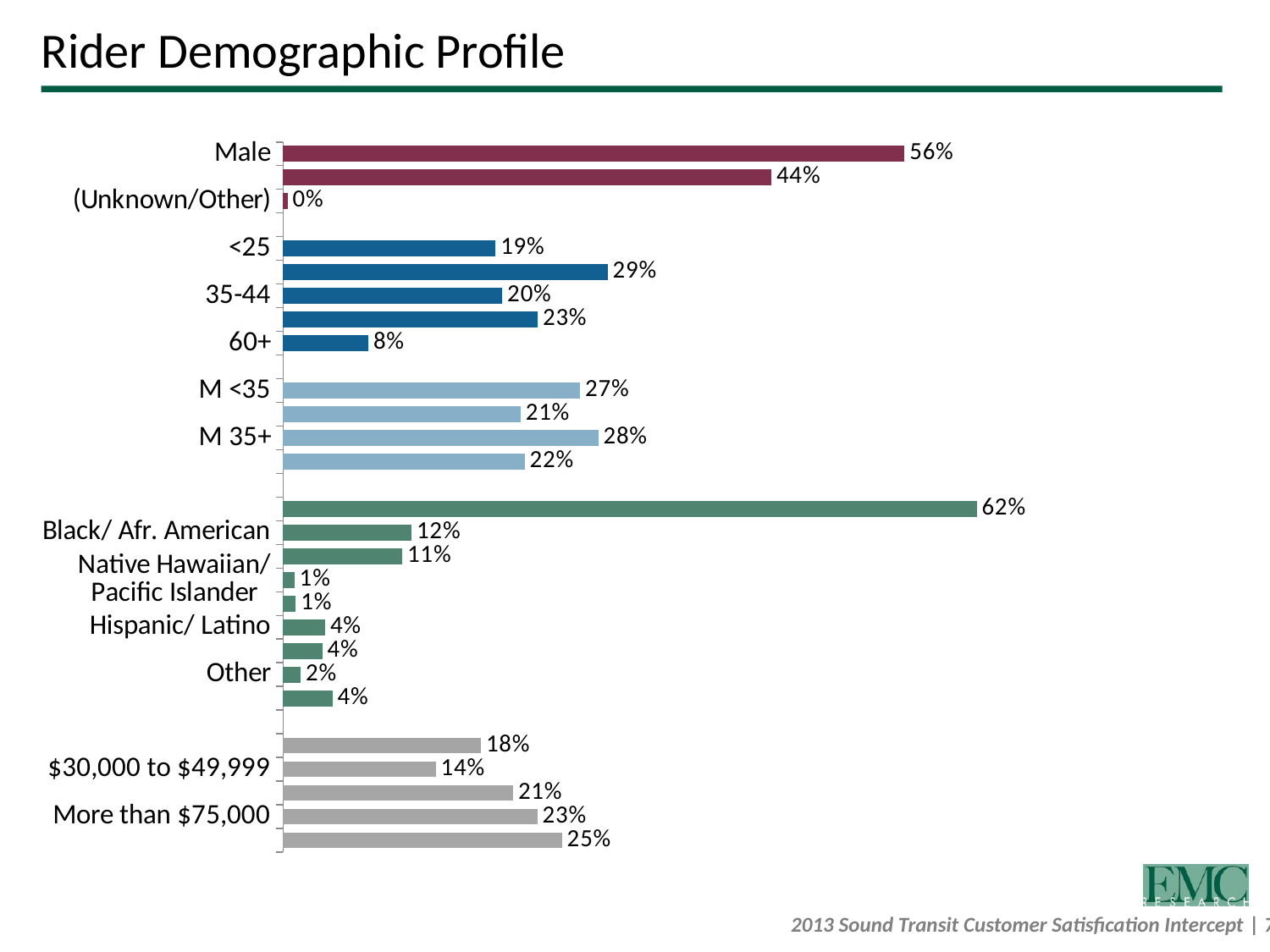

# Rider Demographic Profile

### Chart

| Category | Overall |
|---|---|
| Male | 0.5577141984777256 |
| Female | 0.4381550012332677 |
| (Unknown/Other) | 0.004130800289018473 |
|   | 0.0 |
| <25 | 0.1907245137299979 |
| 25-34 | 0.2911594761981915 |
| 35-44 | 0.1967078415425477 |
| 45-59 | 0.22860747012086974 |
| 60+ | 0.07652669253444266 |
|  | None |
| M <35 | 0.2665833477196078 |
| F <35 | 0.21316246518982737 |
| M 35+ | 0.2830576886753196 |
| F 35+ | 0.21679169225226982 |
|  | None |
| White/Caucasian | 0.6224862946959924 |
| Black/ Afr. American | 0.11528855065737409 |
| Asian | 0.10700610581521236 |
| Native Hawaiian/ Pacific Islander | 0.010329494472020957 |
| American Indian/ Alaska Native | 0.011518068639476676 |
| Hispanic/ Latino | 0.03780647693053909 |
| Multiple races | 0.03527205764139917 |
| Other | 0.015971380777875646 |
| (Refused) | 0.04432157037011864 |
|  | None |
| Less than $30,000 | 0.17782204521628361 |
| $30,000 to $49,999 | 0.13706351385669713 |
| $50,000 to $74,999 | 0.20661565213964103 |
| More than $75,000 | 0.22820388711561568 |
| Refused | 0.25029490167177637 |